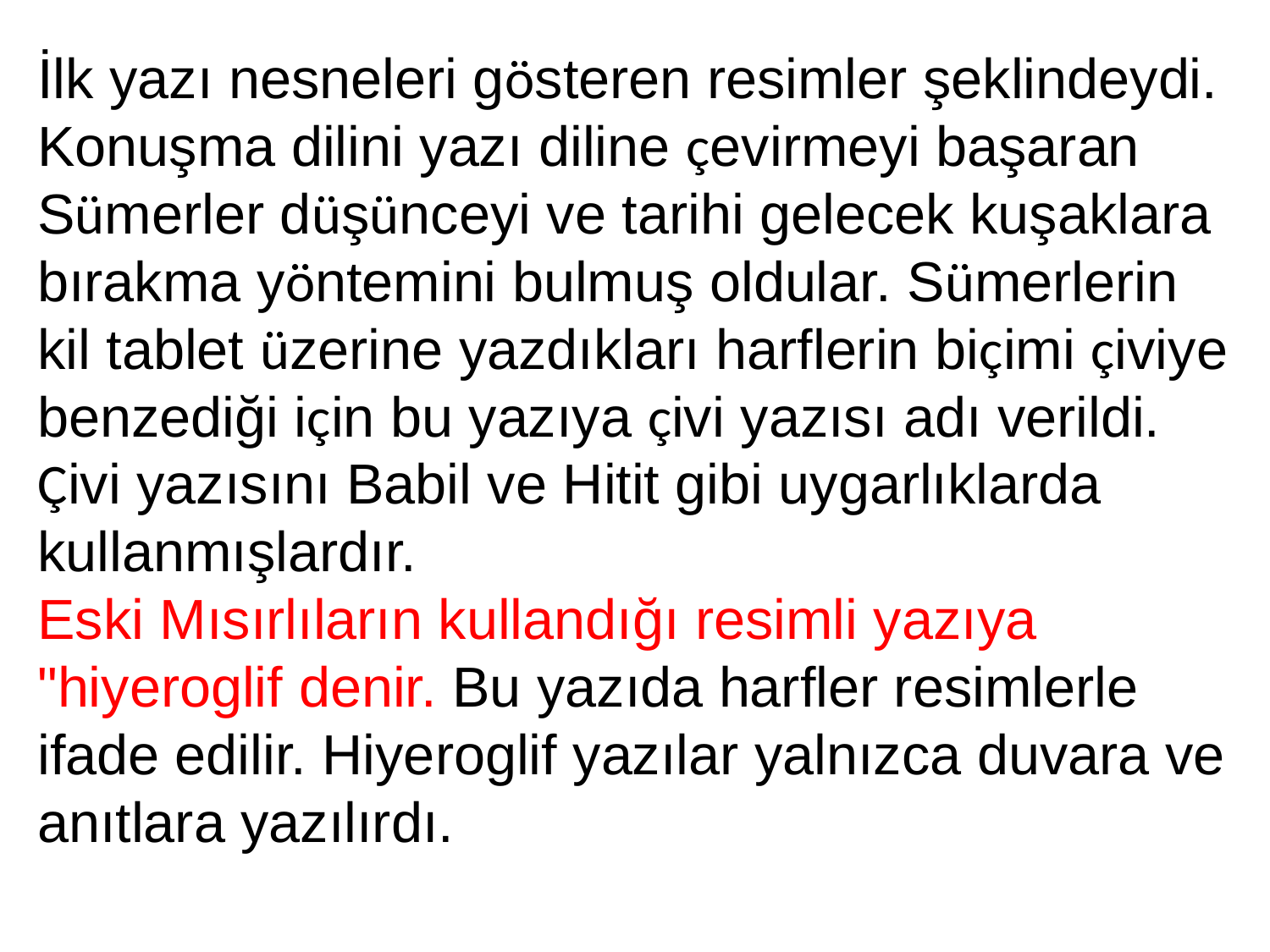

İlk yazı nesneleri gösteren resimler şeklindeydi. Konuşma dilini yazı diline çevirmeyi başaran Sümerler düşünceyi ve tarihi gelecek kuşaklara bırakma yöntemini bulmuş oldular. Sümerlerin kil tablet üzerine yazdıkları harflerin biçimi çiviye benzediği için bu yazıya çivi yazısı adı verildi. Çivi yazısını Babil ve Hitit gibi uygarlıklarda kullanmışlardır.
Eski Mısırlıların kullandığı resimli yazıya "hiyeroglif denir. Bu yazıda harfler resimlerle ifade edilir. Hiyeroglif yazılar yalnızca duvara ve anıtlara yazılırdı.